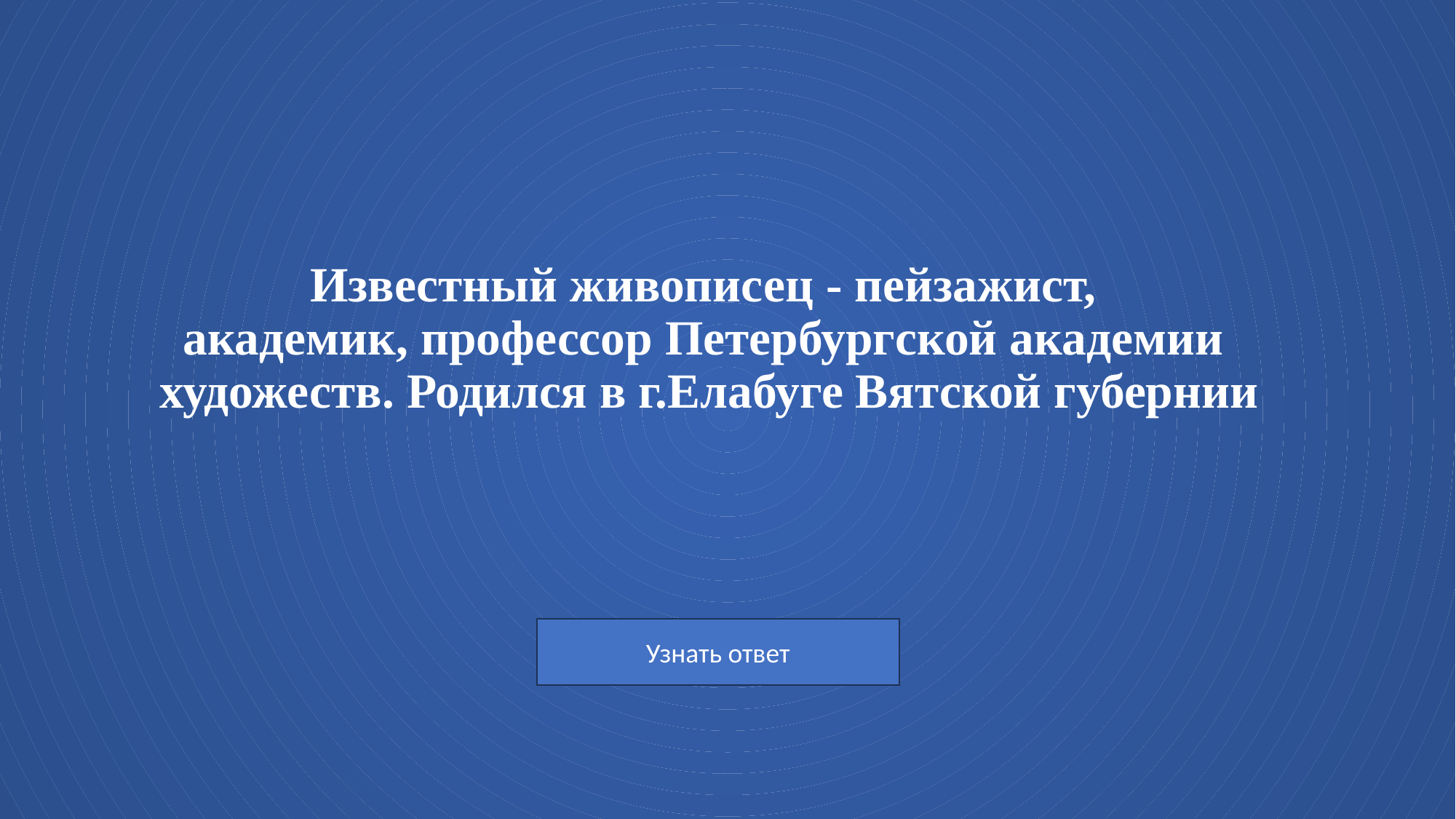

# Известный живописец - пейзажист, академик, профессор Петербургской академии художеств. Родился в г.Елабуге Вятской губернии